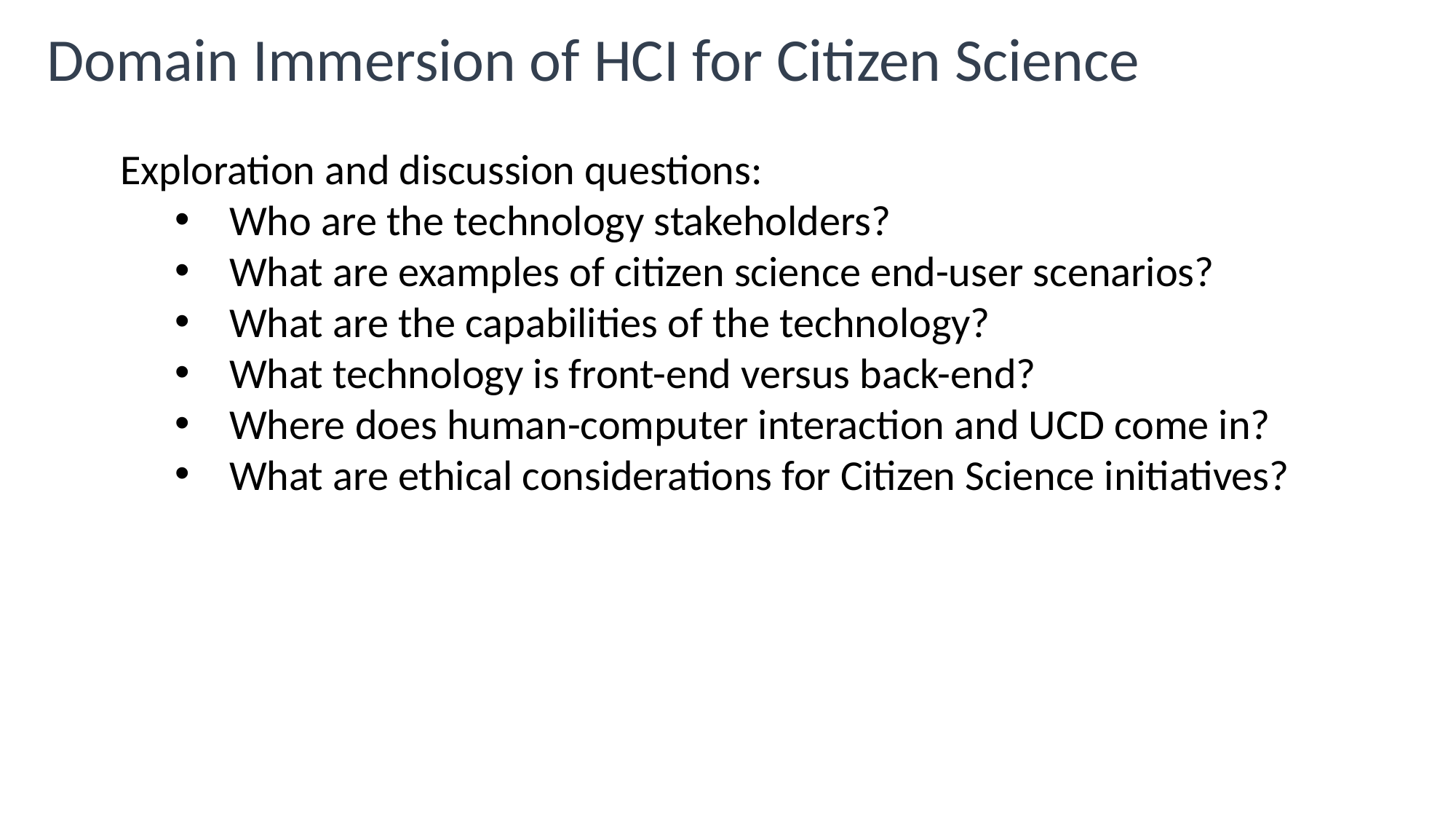

Domain Immersion of HCI for Citizen Science
Exploration and discussion questions:
Who are the technology stakeholders?
What are examples of citizen science end-user scenarios?
What are the capabilities of the technology?
What technology is front-end versus back-end?
Where does human-computer interaction and UCD come in?
What are ethical considerations for Citizen Science initiatives?